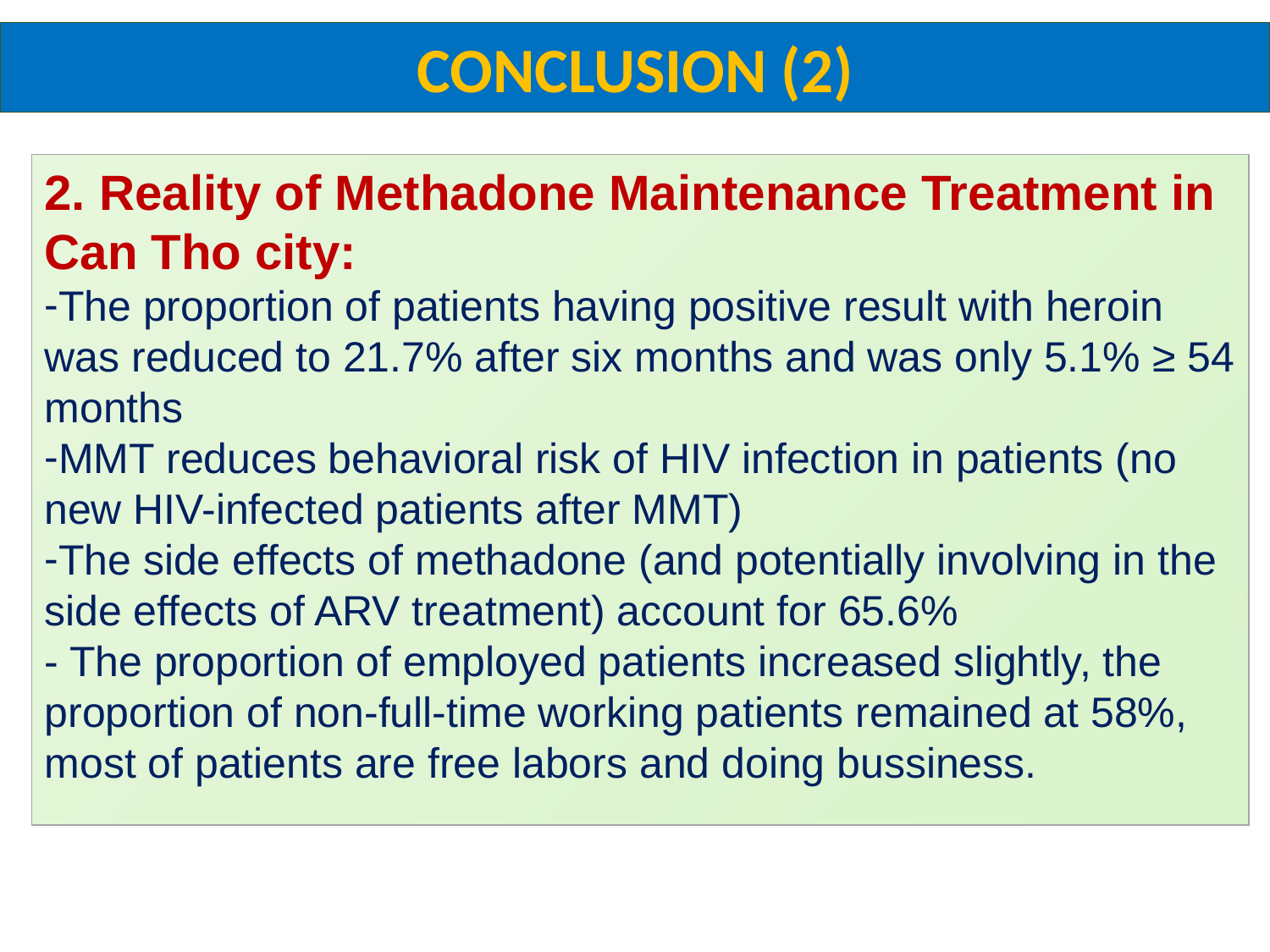

CONCLUSION (2)
2. Reality of Methadone Maintenance Treatment in Can Tho city:
The proportion of patients having positive result with heroin was reduced to 21.7% after six months and was only 5.1% ≥ 54 months
MMT reduces behavioral risk of HIV infection in patients (no new HIV-infected patients after MMT)
The side effects of methadone (and potentially involving in the side effects of ARV treatment) account for 65.6%
- The proportion of employed patients increased slightly, the proportion of non-full-time working patients remained at 58%, most of patients are free labors and doing bussiness.